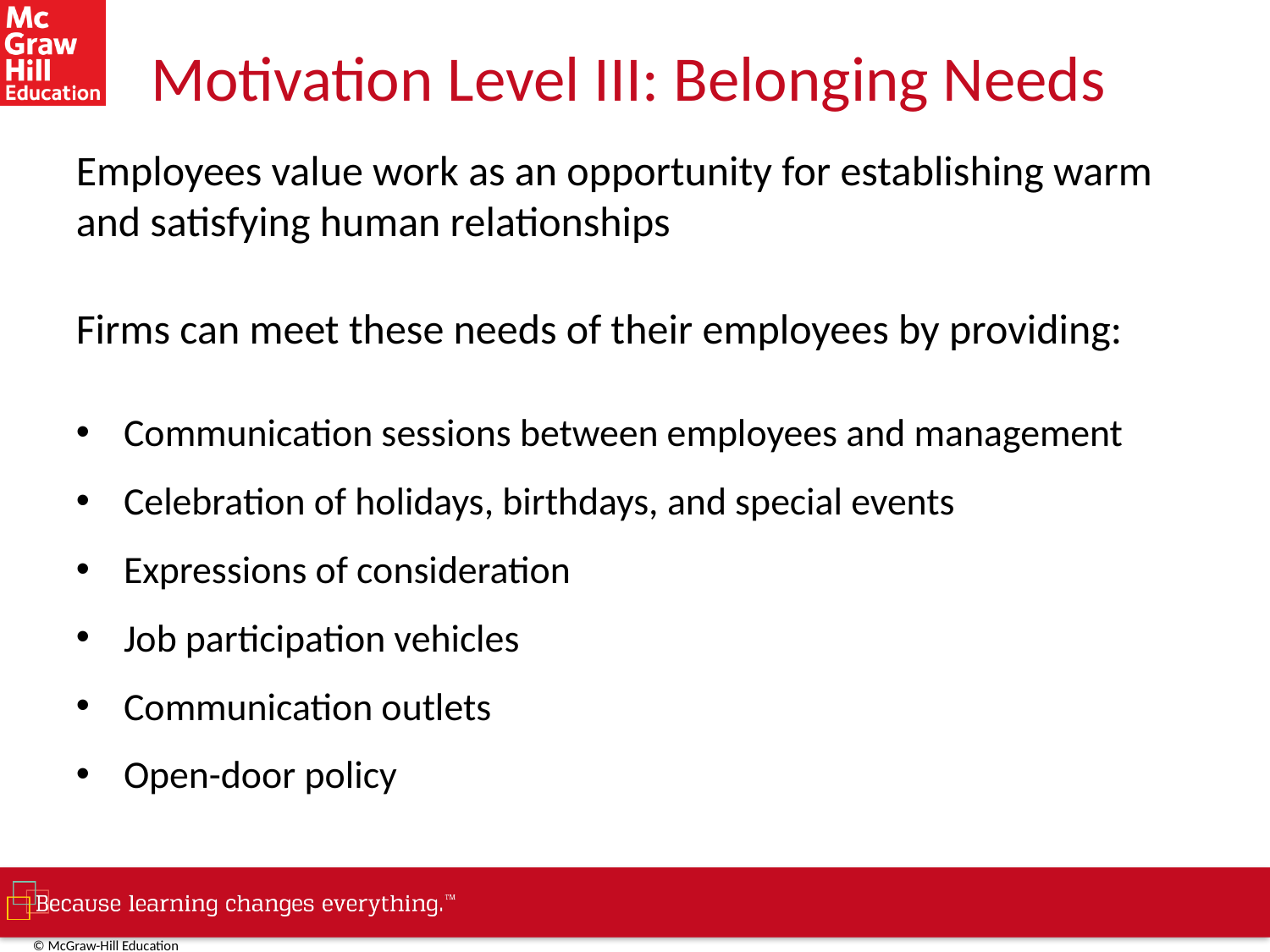

# Motivation Level III: Belonging Needs
Employees value work as an opportunity for establishing warm and satisfying human relationships

Firms can meet these needs of their employees by providing:

Communication sessions between employees and management
Celebration of holidays, birthdays, and special events
Expressions of consideration
Job participation vehicles
Communication outlets
Open-door policy